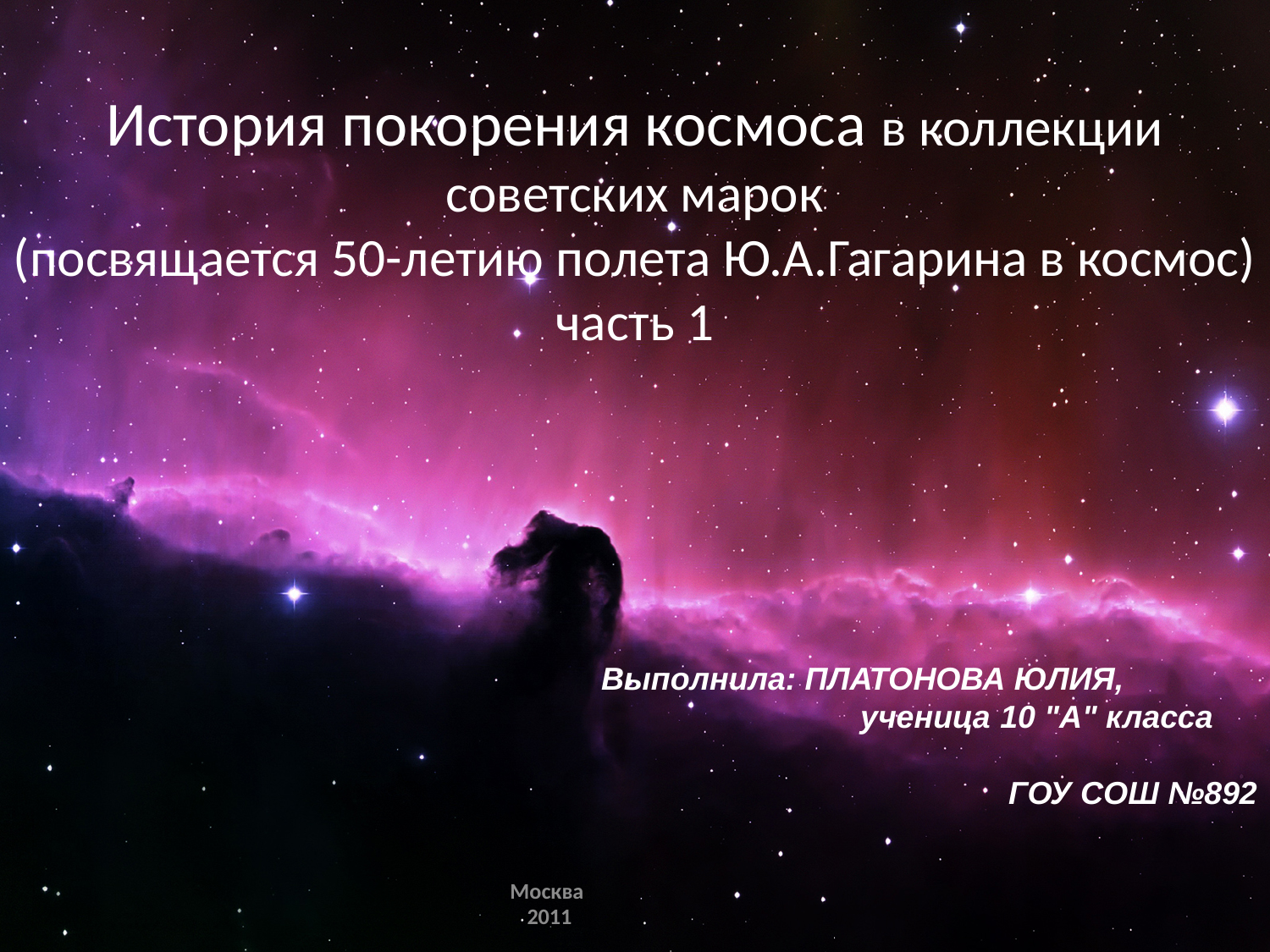

# История покорения космоса в коллекции советских марок (посвящается 50-летию полета Ю.А.Гагарина в космос) часть 1
Выполнила: ПЛАТОНОВА ЮЛИЯ,                                             ученица 10 "А" класса                                                                                        ГОУ СОШ №892
Москва
2011